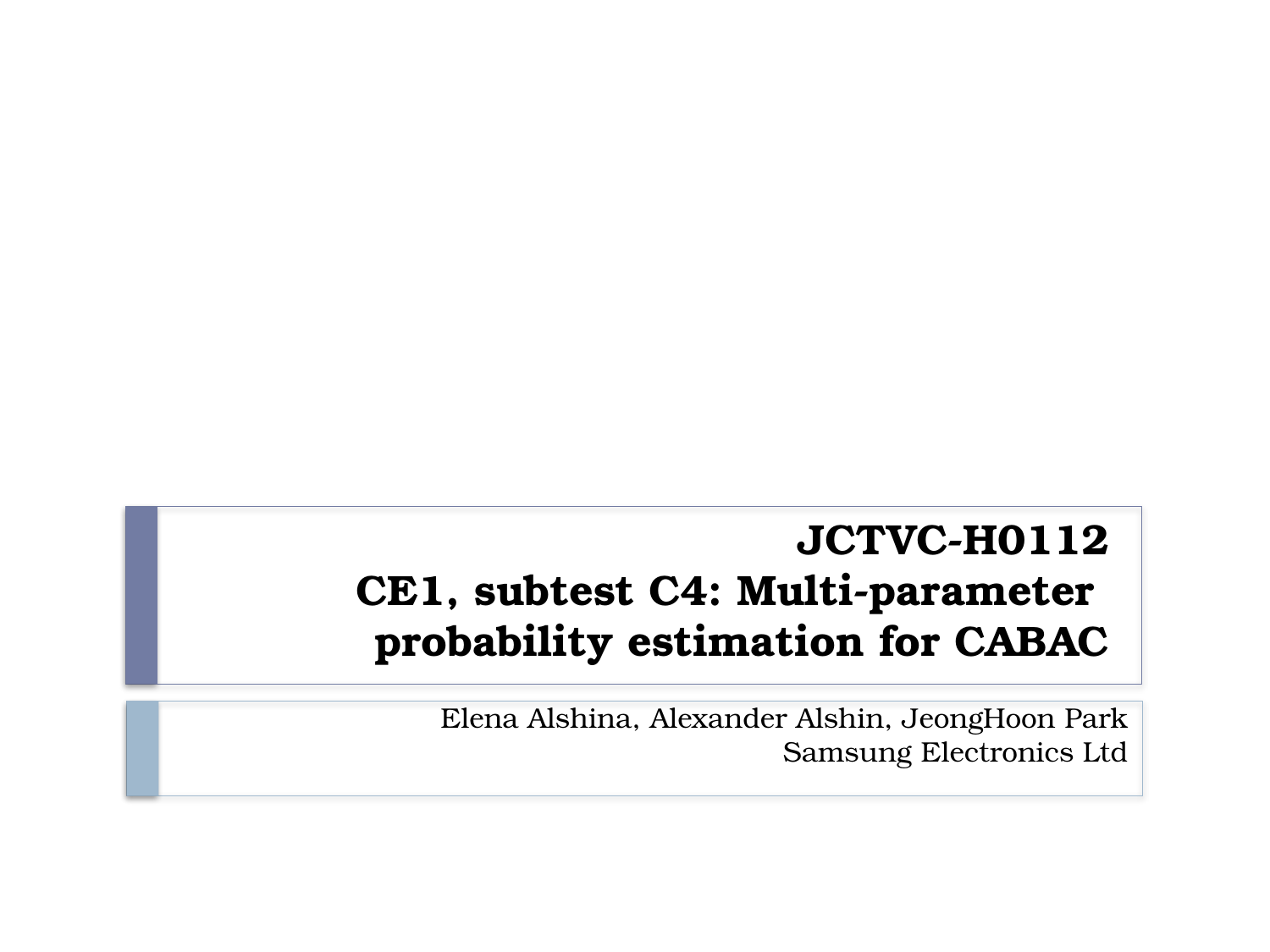

# JCTVC-H0112 CE1, subtest C4: Multi-parameter probability estimation for CABAC
Elena Alshina, Alexander Alshin, JeongHoon Park
Samsung Electronics Ltd